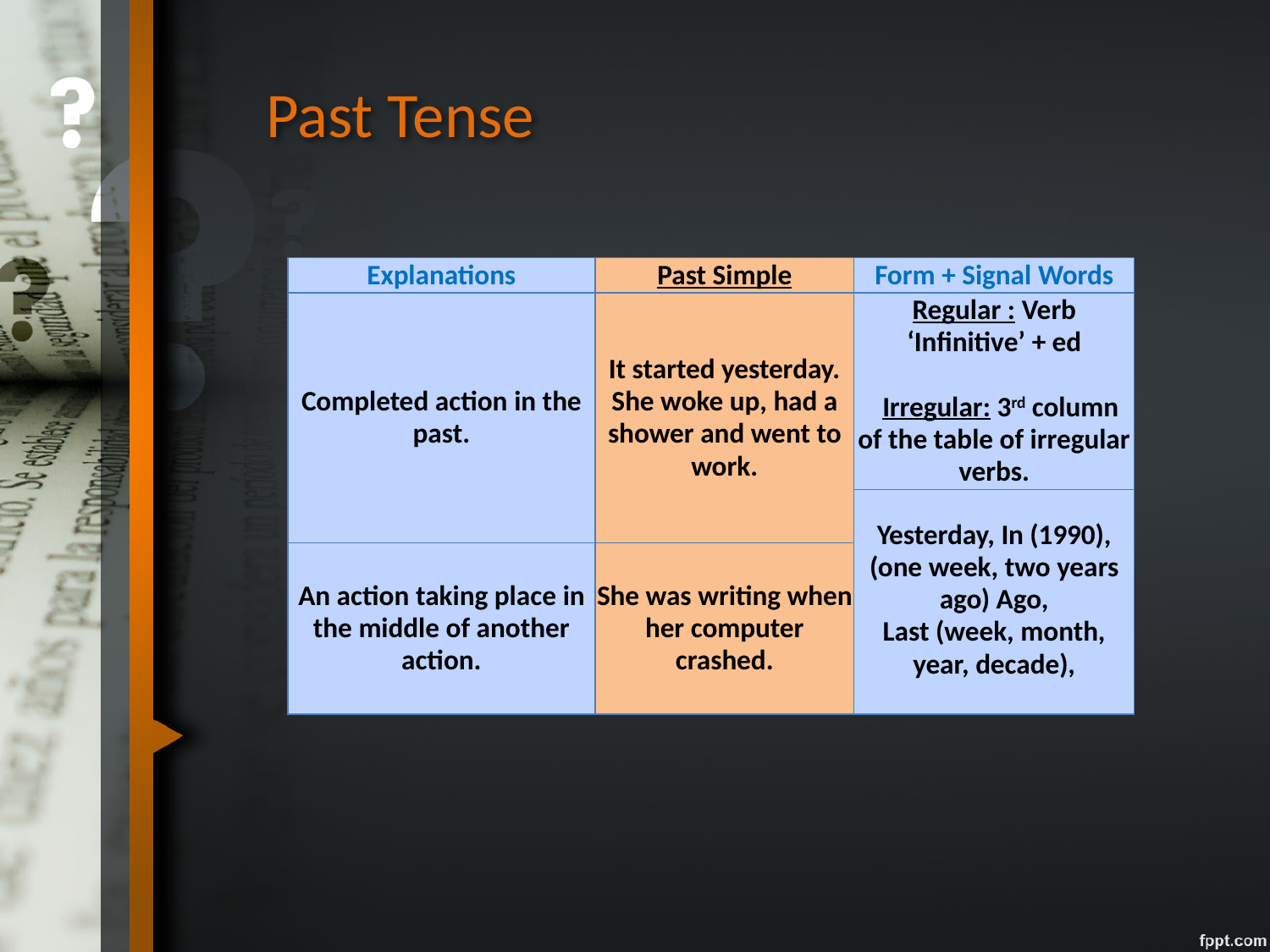

# Past Tense
| Explanations | Past Simple | Form + Signal Words |
| --- | --- | --- |
| Completed action in the past. | It started yesterday. She woke up, had a shower and went to work. | Regular : Verb ‘Infinitive’ + ed Irregular: 3rd column of the table of irregular verbs. |
|  |  | Yesterday, In (1990), (one week, two years ago) Ago, Last (week, month, year, decade), |
| An action taking place in the middle of another action. | She was writing when her computer crashed. |  |